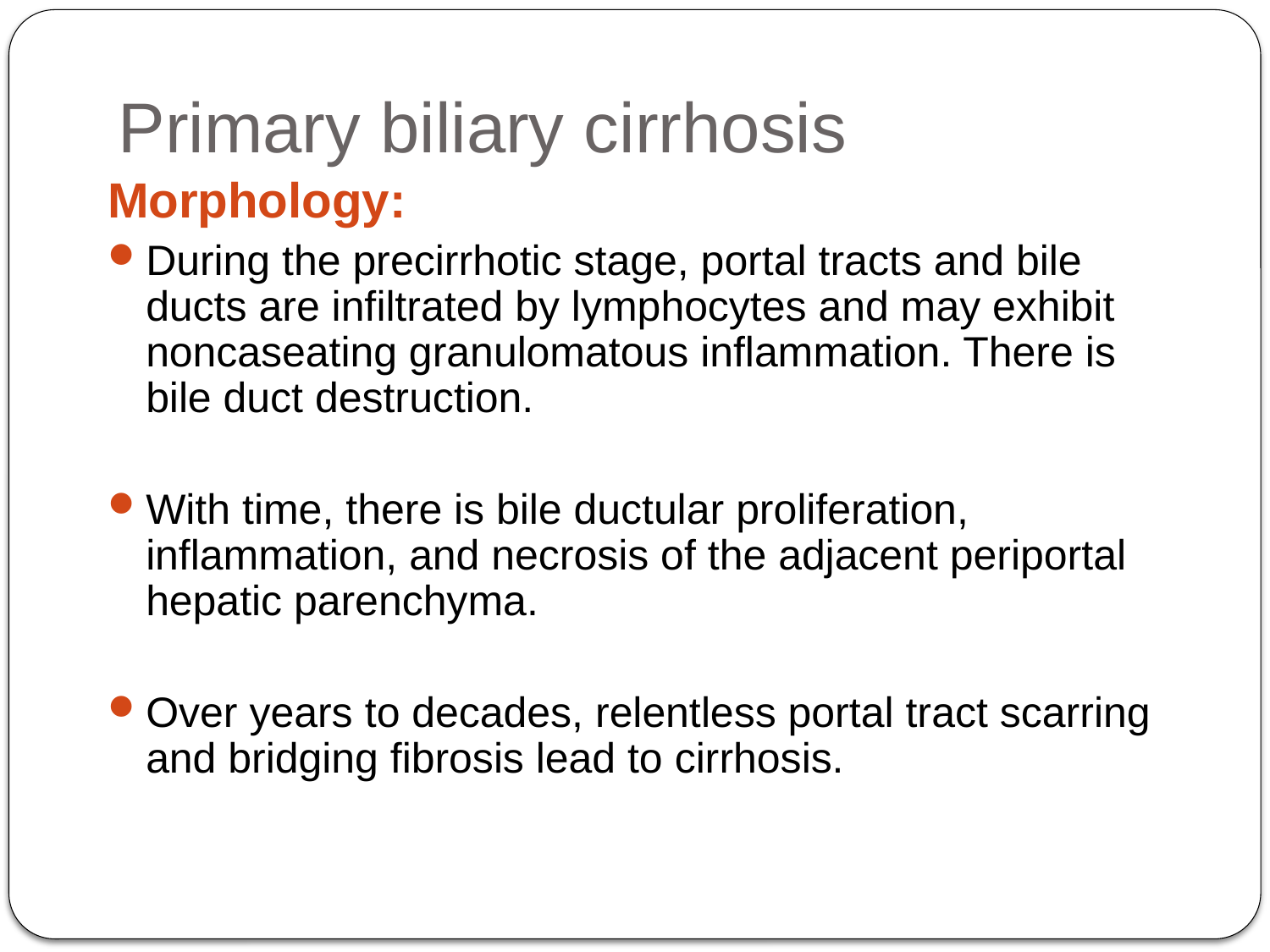

# Primary biliary cirrhosis
Morphology:
During the precirrhotic stage, portal tracts and bile ducts are infiltrated by lymphocytes and may exhibit noncaseating granulomatous inflammation. There is bile duct destruction.

With time, there is bile ductular proliferation, inflammation, and necrosis of the adjacent periportal hepatic parenchyma.

Over years to decades, relentless portal tract scarring and bridging fibrosis lead to cirrhosis.